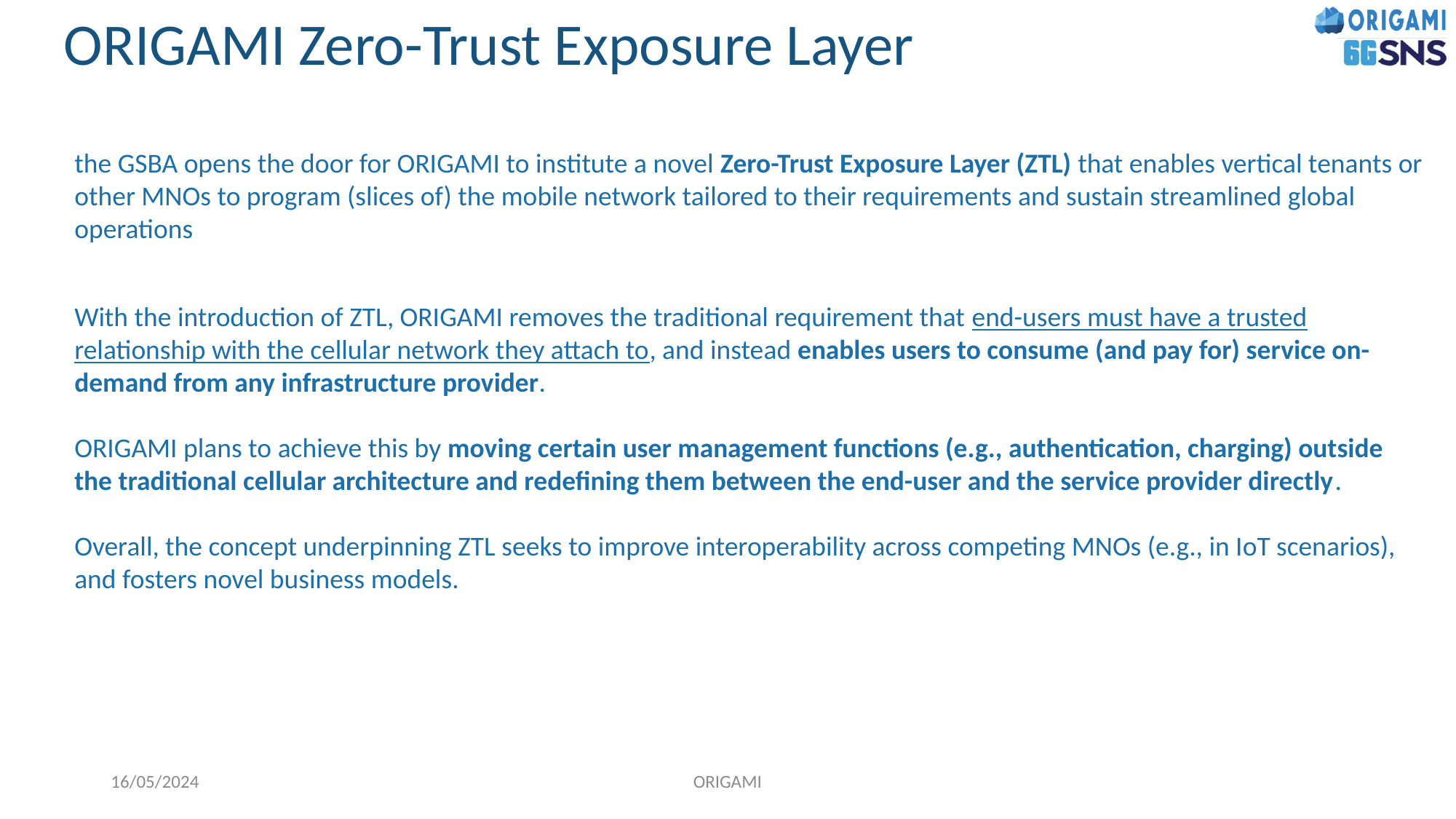

# ORIGAMI Zero-Trust Exposure Layer
the GSBA opens the door for ORIGAMI to institute a novel Zero-Trust Exposure Layer (ZTL) that enables vertical tenants or other MNOs to program (slices of) the mobile network tailored to their requirements and sustain streamlined global operations
With the introduction of ZTL, ORIGAMI removes the traditional requirement that end-users must have a trusted relationship with the cellular network they attach to, and instead enables users to consume (and pay for) service on-demand from any infrastructure provider.

ORIGAMI plans to achieve this by moving certain user management functions (e.g., authentication, charging) outside the traditional cellular architecture and redefining them between the end-user and the service provider directly.

Overall, the concept underpinning ZTL seeks to improve interoperability across competing MNOs (e.g., in IoT scenarios), and fosters novel business models.
16/05/2024
ORIGAMI